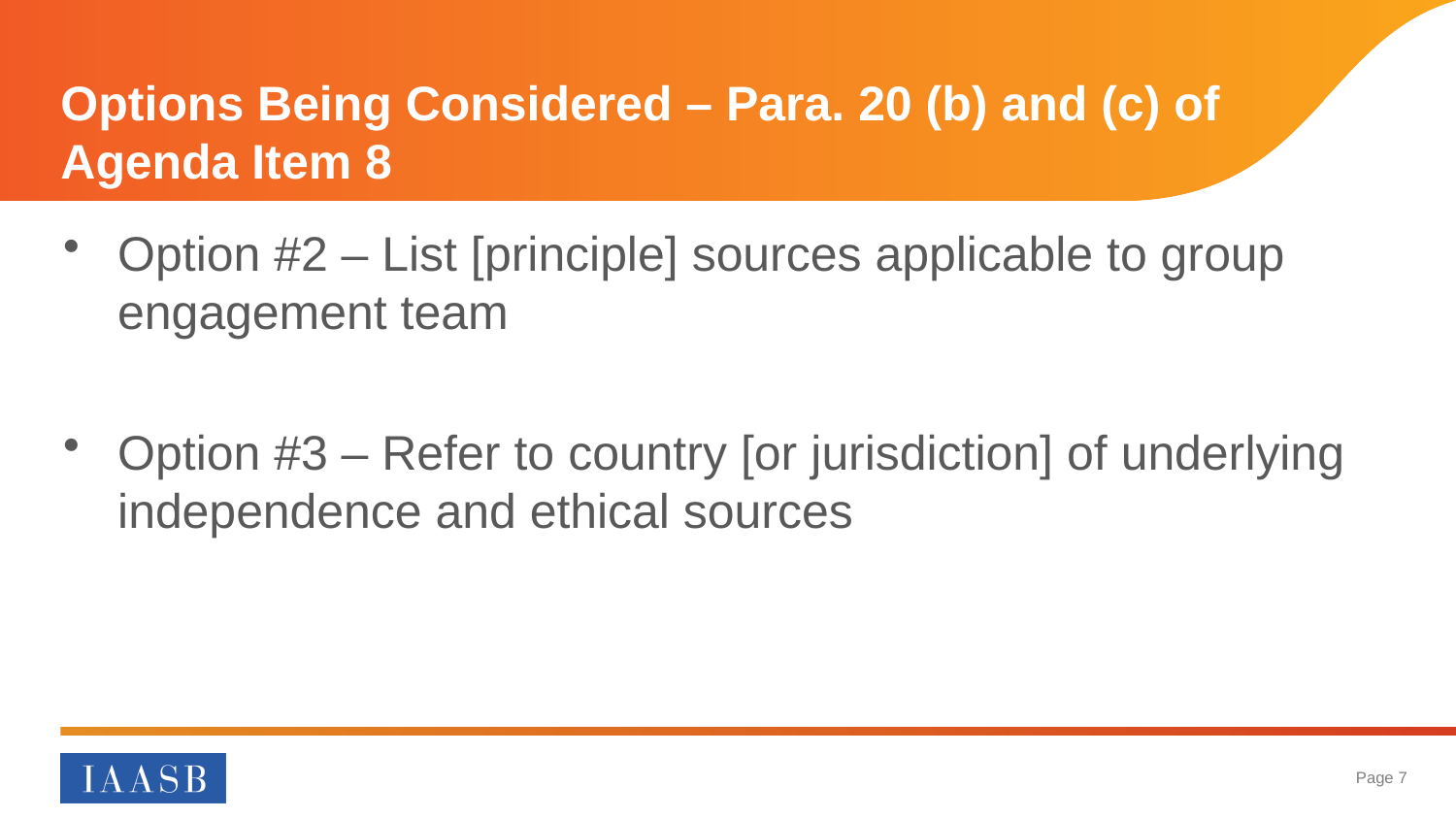

# Options Being Considered – Para. 20 (b) and (c) of Agenda Item 8
Option #2 – List [principle] sources applicable to group engagement team

Option #3 – Refer to country [or jurisdiction] of underlying independence and ethical sources